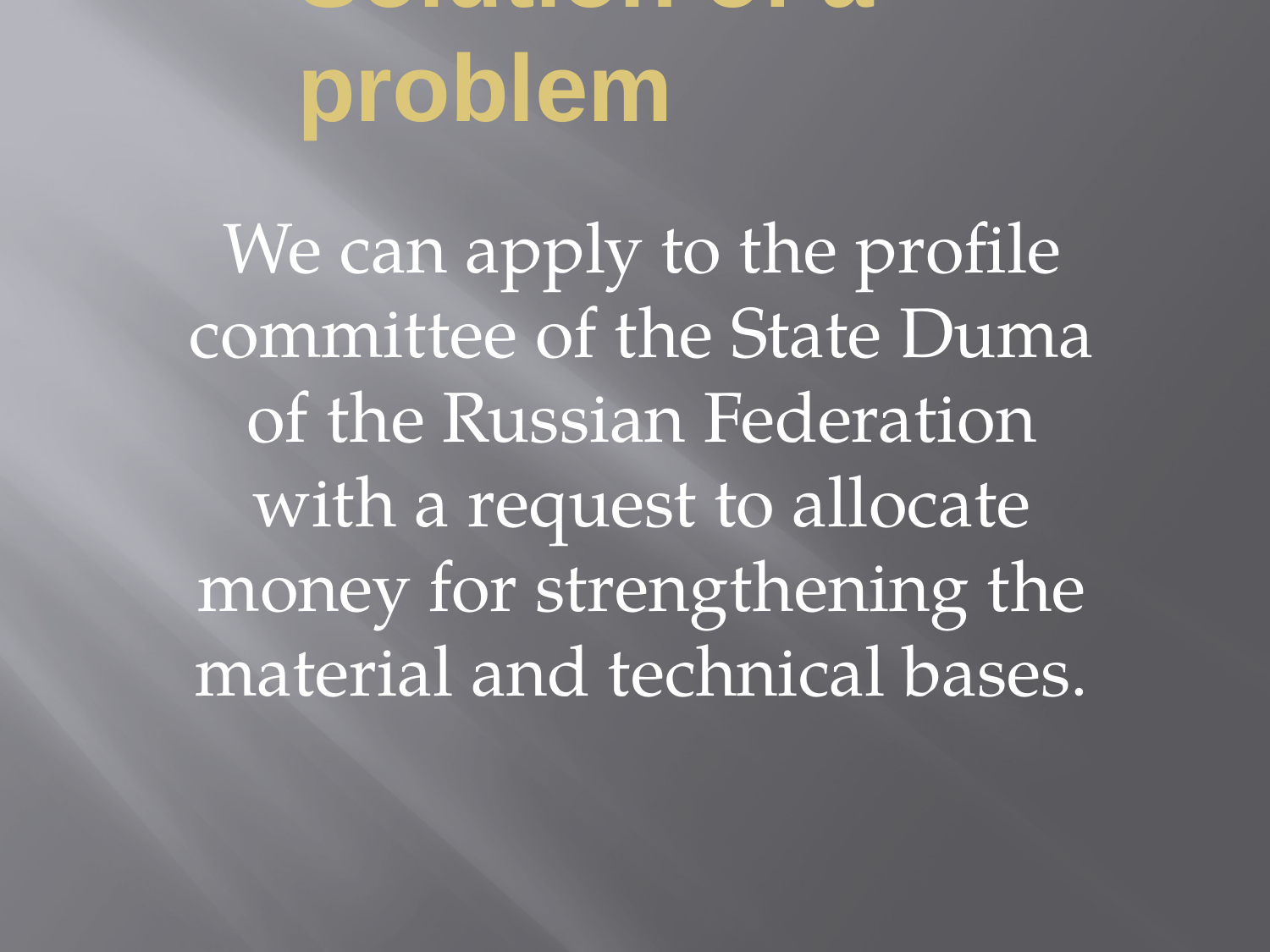

# Solution of a problem
We can apply to the profile committee of the State Duma of the Russian Federation with a request to allocate money for strengthening the material and technical bases.